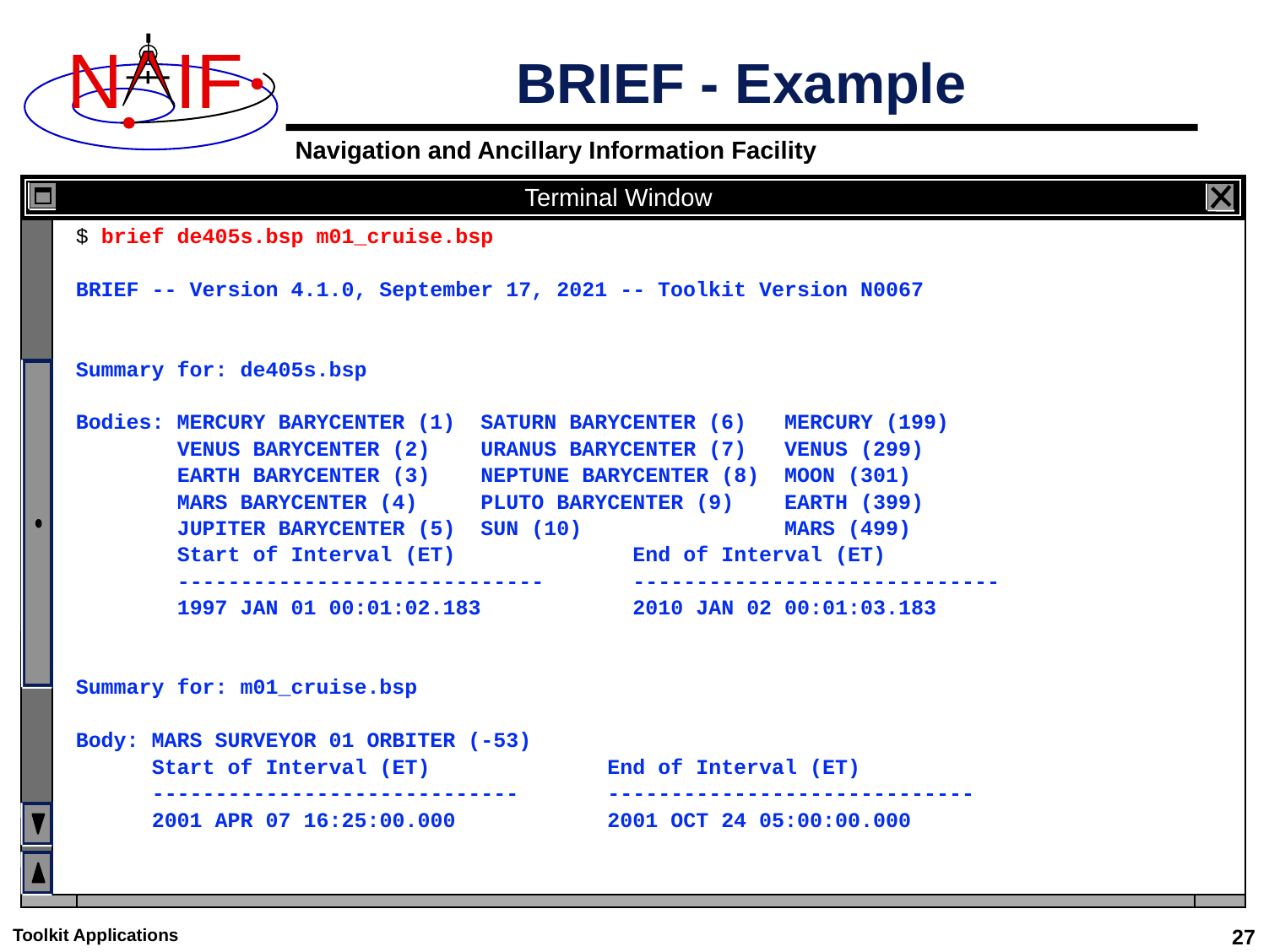

# BRIEF - Example

Terminal Window

$ brief de405s.bsp m01_cruise.bsp

BRIEF -- Version 4.1.0, September 17, 2021 -- Toolkit Version N0067

Summary for: de405s.bsp

Bodies: MERCURY BARYCENTER (1)  SATURN BARYCENTER (6)   MERCURY (199)
        VENUS BARYCENTER (2)    URANUS BARYCENTER (7)   VENUS (299)
        EARTH BARYCENTER (3)    NEPTUNE BARYCENTER (8)  MOON (301)
        MARS BARYCENTER (4)     PLUTO BARYCENTER (9)    EARTH (399)
        JUPITER BARYCENTER (5)  SUN (10)                MARS (499)
        Start of Interval (ET)              End of Interval (ET)
        -----------------------------       -----------------------------
        1997 JAN 01 00:01:02.183            2010 JAN 02 00:01:03.183

Summary for: m01_cruise.bsp

Body: MARS SURVEYOR 01 ORBITER (-53)
      Start of Interval (ET)              End of Interval (ET)
      -----------------------------       -----------------------------
      2001 APR 07 16:25:00.000            2001 OCT 24 05:00:00.000

Toolkit Applications
27